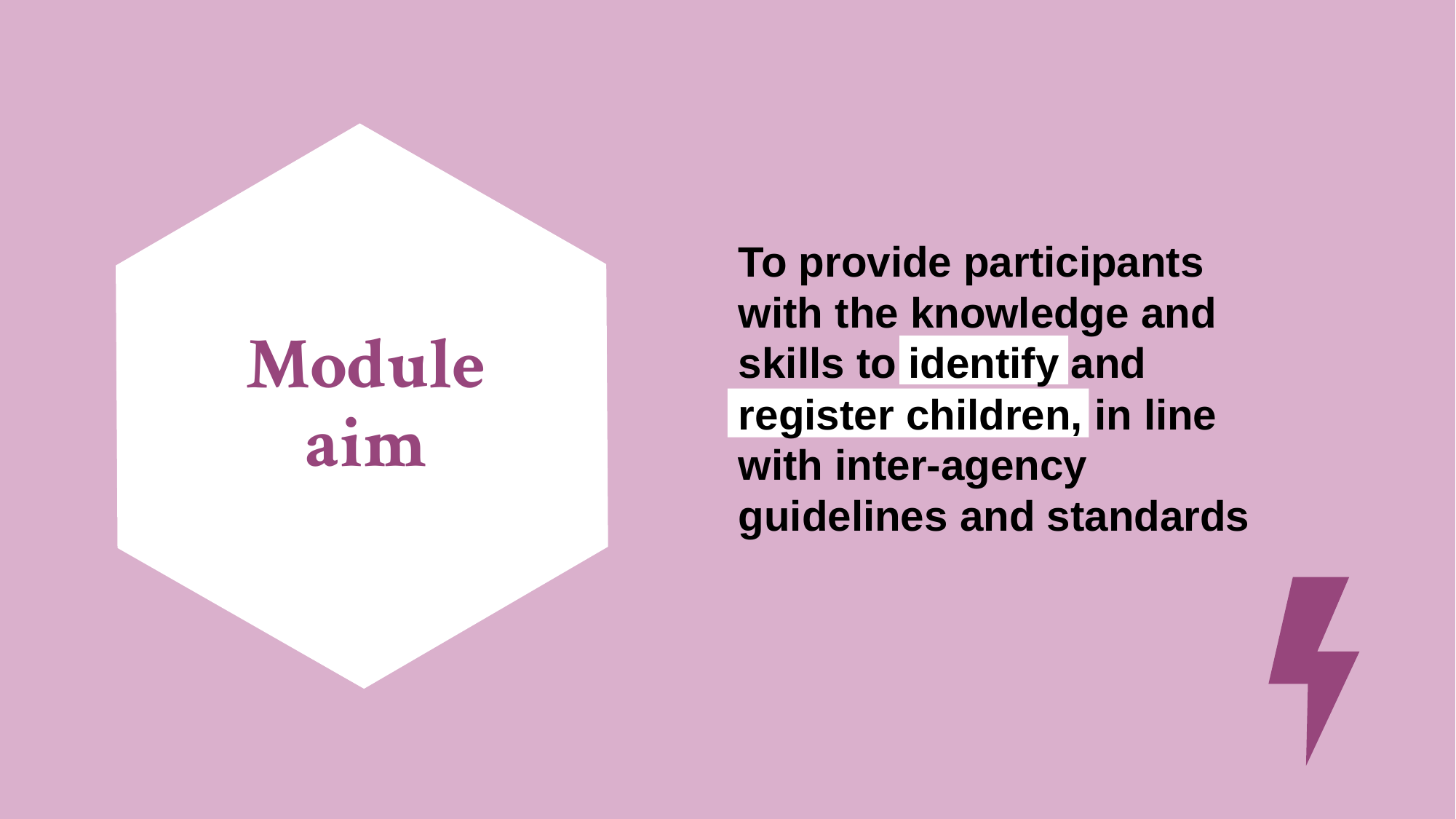

To provide participants with the knowledge and skills to identify and register children, in line with inter-agency guidelines and standards

# Module aim